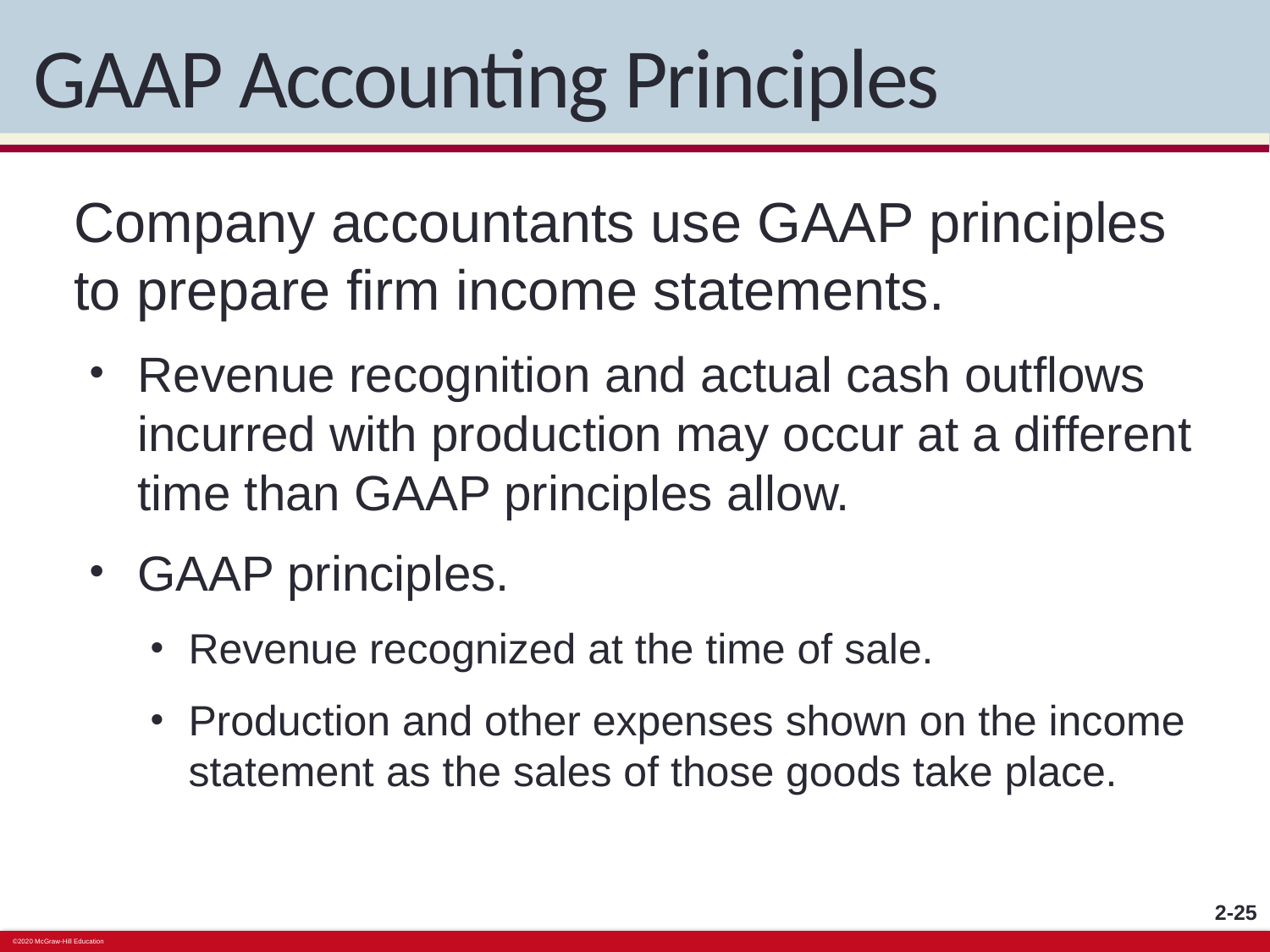

# GAAP Accounting Principles
Company accountants use GAAP principles to prepare firm income statements.
Revenue recognition and actual cash outflows incurred with production may occur at a different time than GAAP principles allow.
GAAP principles.
Revenue recognized at the time of sale.
Production and other expenses shown on the income statement as the sales of those goods take place.